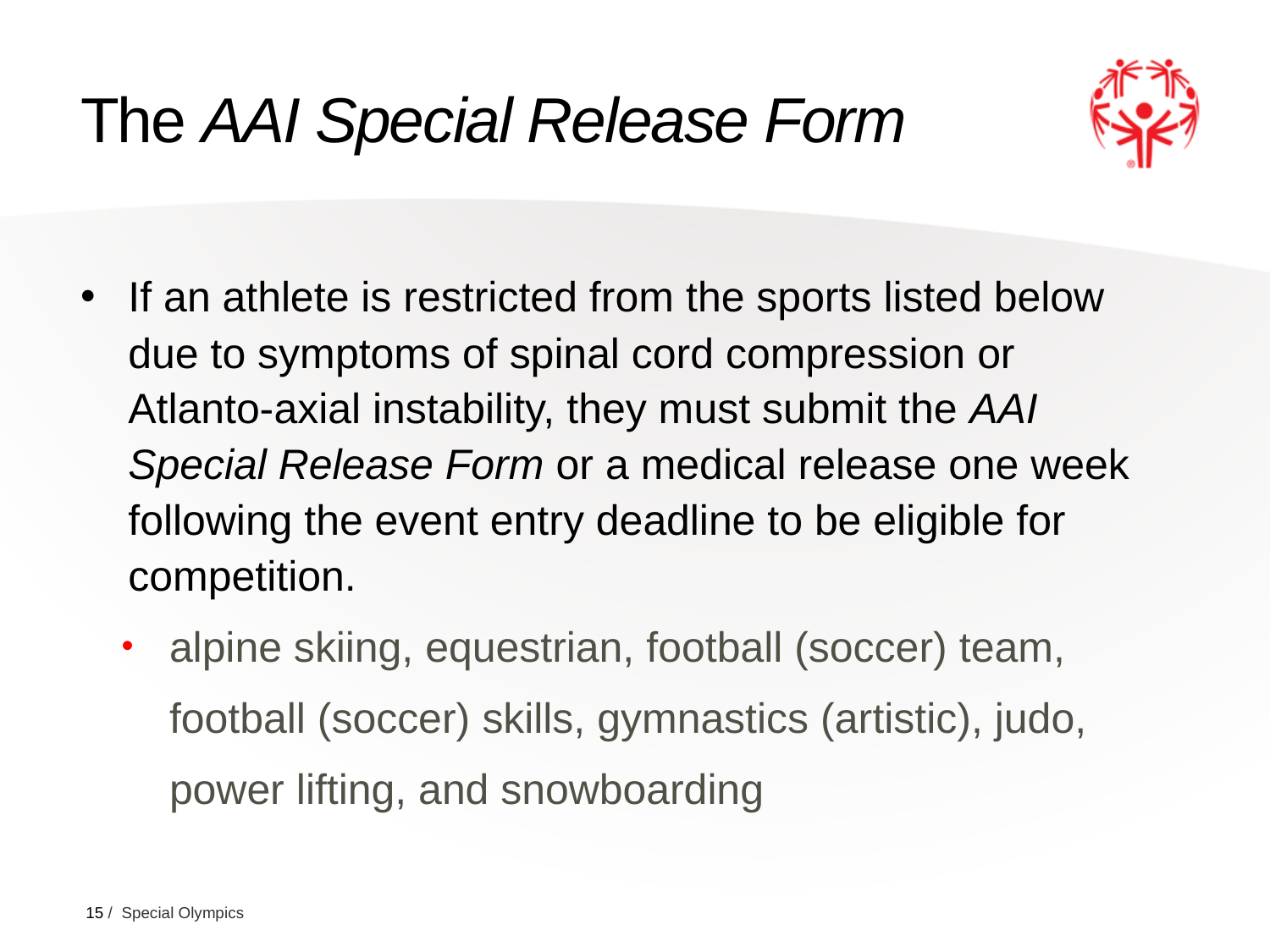

# The AAI Special Release Form
If an athlete is restricted from the sports listed below due to symptoms of spinal cord compression or Atlanto-axial instability, they must submit the AAI Special Release Form or a medical release one week following the event entry deadline to be eligible for competition.
alpine skiing, equestrian, football (soccer) team, football (soccer) skills, gymnastics (artistic), judo, power lifting, and snowboarding

15 /  Special Olympics